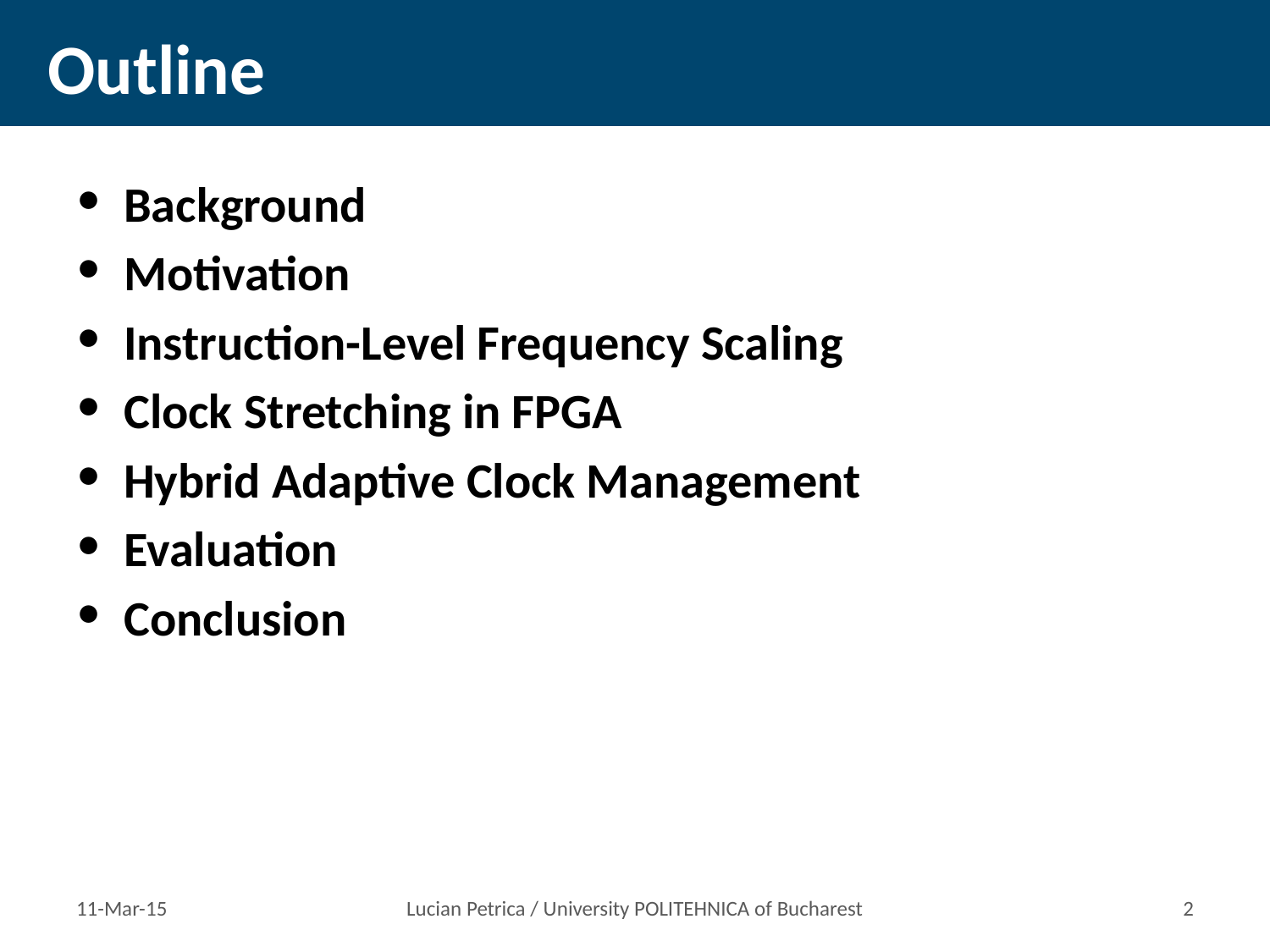

# Outline
Background
Motivation
Instruction-Level Frequency Scaling
Clock Stretching in FPGA
Hybrid Adaptive Clock Management
Evaluation
Conclusion
11-Mar-15
Lucian Petrica / University POLITEHNICA of Bucharest
2